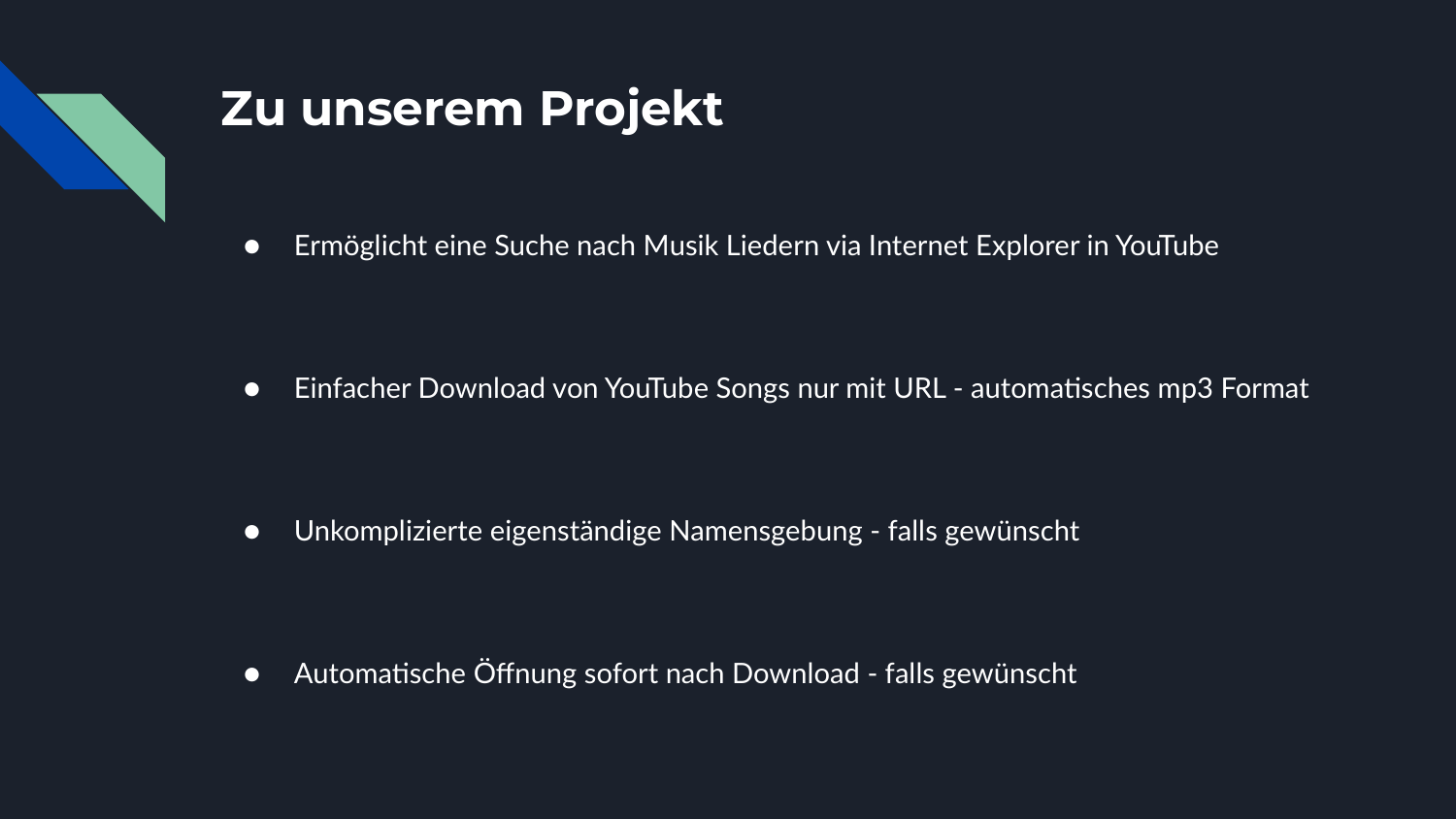

# Zu unserem Projekt
Ermöglicht eine Suche nach Musik Liedern via Internet Explorer in YouTube

Einfacher Download von YouTube Songs nur mit URL - automatisches mp3 Format

Unkomplizierte eigenständige Namensgebung - falls gewünscht

Automatische Öffnung sofort nach Download - falls gewünscht